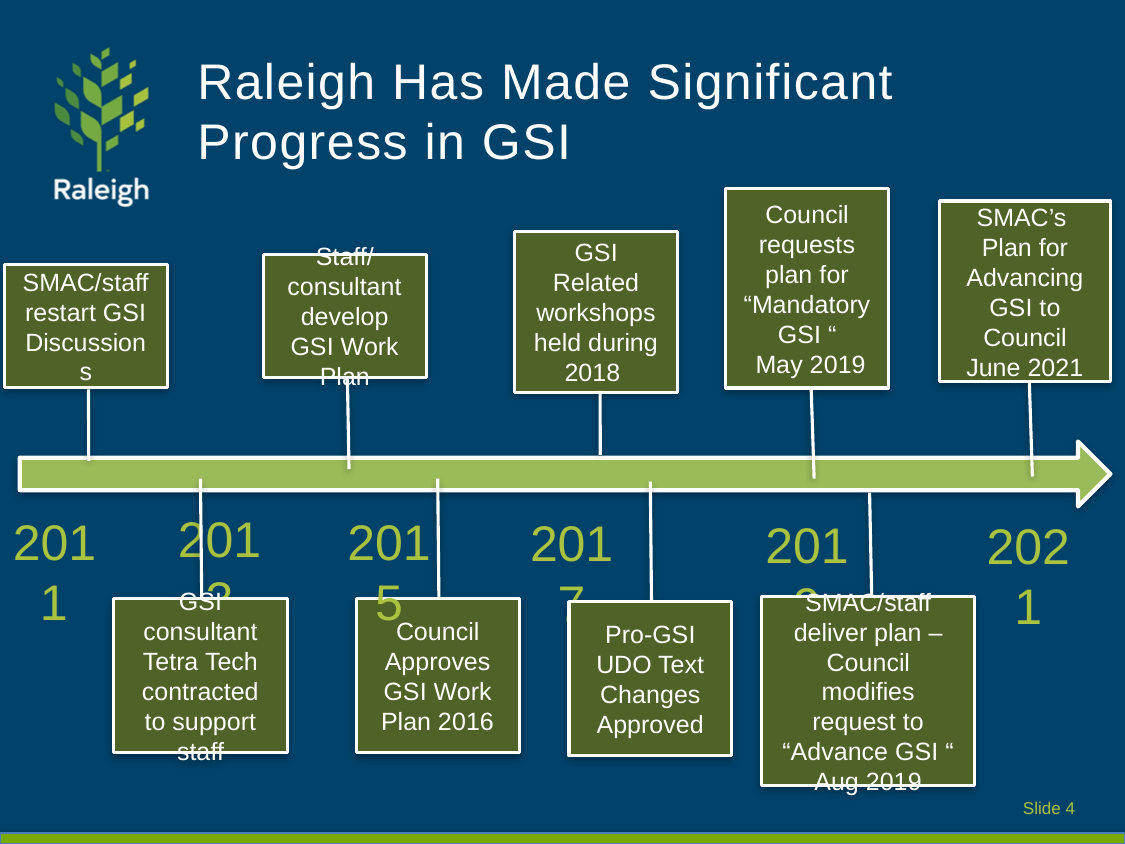

# Raleigh Has Made Significant Progress in GSI
Council requests plan for “Mandatory GSI “
 May 2019
SMAC’s  Plan for Advancing GSI to Council June 2021
GSI Related workshops held during 2018
Staff/
consultant develop GSI Work Plan
SMAC/staff restart GSI Discussions

2013
2011
2015
2017
2019
2021
SMAC/staff deliver plan – Council modifies request to “Advance GSI “
Aug 2019
Council Approves GSI Work Plan 2016
GSI consultant Tetra Tech contracted to support staff
Pro-GSI UDO Text Changes Approved